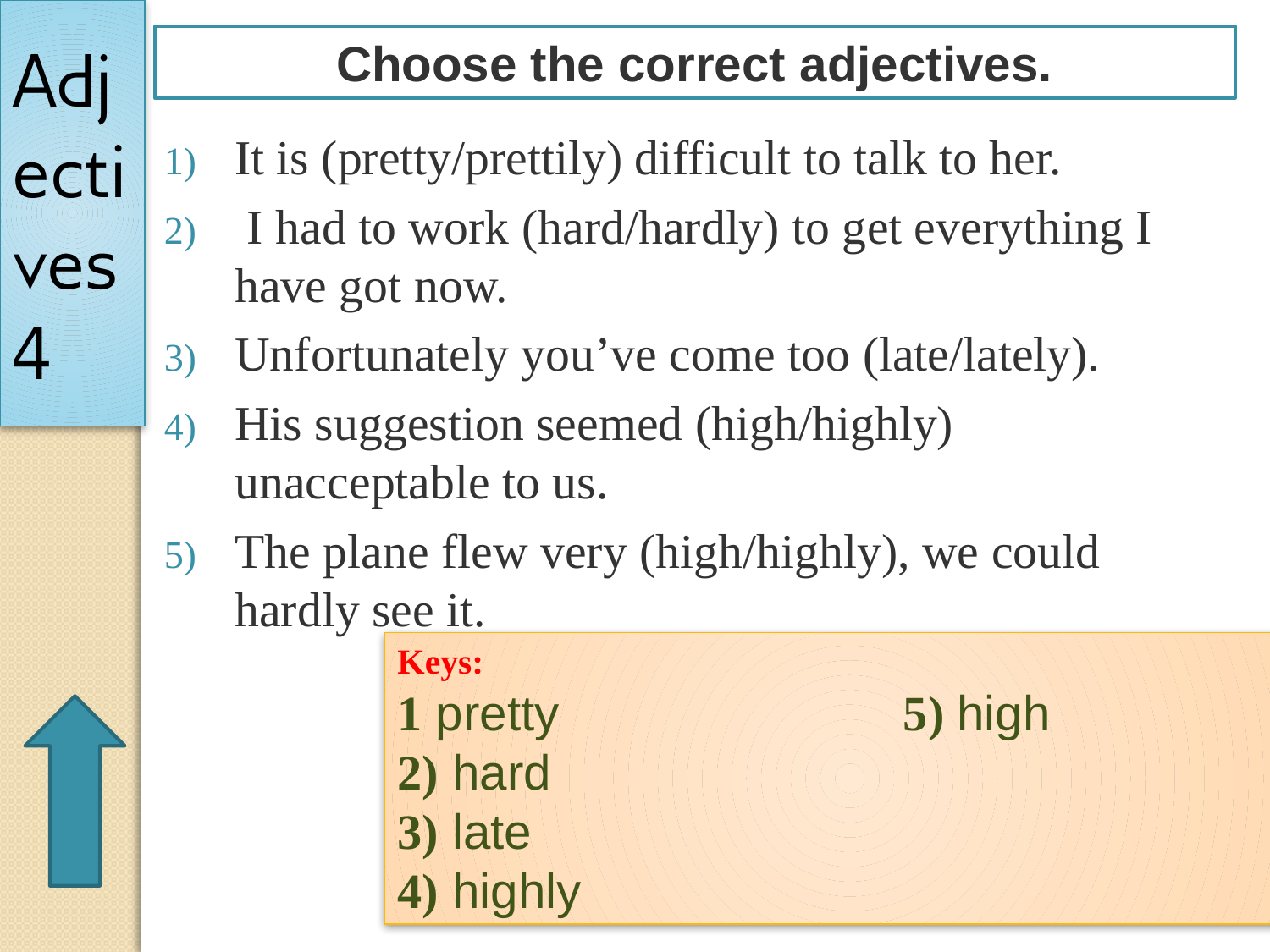

# Adjectives 4
Choose the correct adjectives.
It is (pretty/prettily) difficult to talk to her.
 I had to work (hard/hardly) to get everything I have got now.
Unfortunately you’ve come too (late/lately).
His suggestion seemed (high/highly) unacceptable to us.
The plane flew very (high/highly), we could hardly see it.

Keys:
1 pretty                            5) high
2) hard
3) late
4) highly